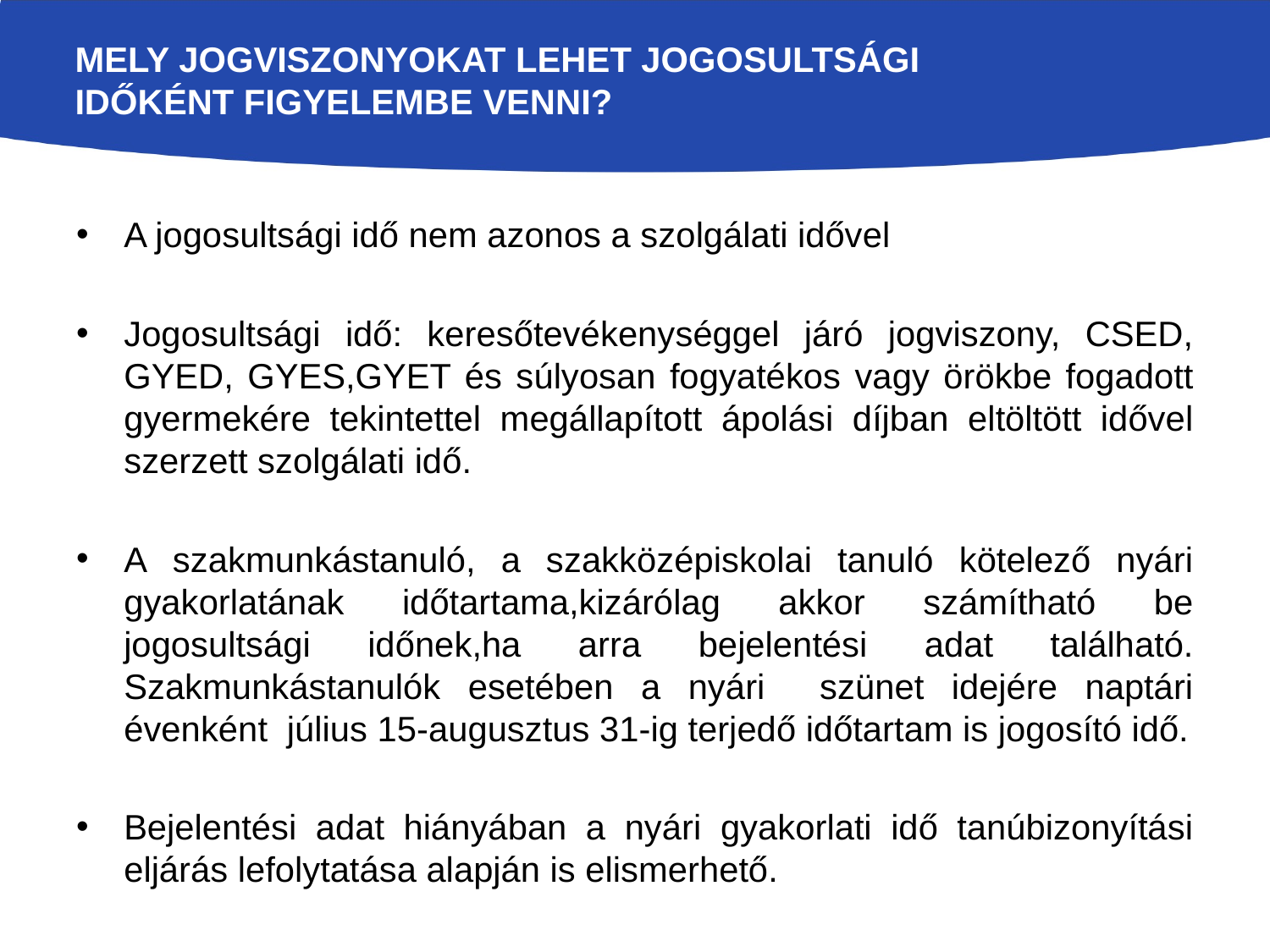

# Mely jogviszonyokat lehet jogosultsági időként figyelembe venni?
A jogosultsági idő nem azonos a szolgálati idővel

Jogosultsági idő: keresőtevékenységgel járó jogviszony, CSED, GYED, GYES,GYET és súlyosan fogyatékos vagy örökbe fogadott gyermekére tekintettel megállapított ápolási díjban eltöltött idővel szerzett szolgálati idő.

A szakmunkástanuló, a szakközépiskolai tanuló kötelező nyári gyakorlatának időtartama,kizárólag akkor számítható be jogosultsági időnek,ha arra bejelentési adat található. Szakmunkástanulók esetében a nyári  szünet idejére naptári évenként  július 15-augusztus 31-ig terjedő időtartam is jogosító idő.

Bejelentési adat hiányában a nyári gyakorlati idő tanúbizonyítási eljárás lefolytatása alapján is elismerhető.